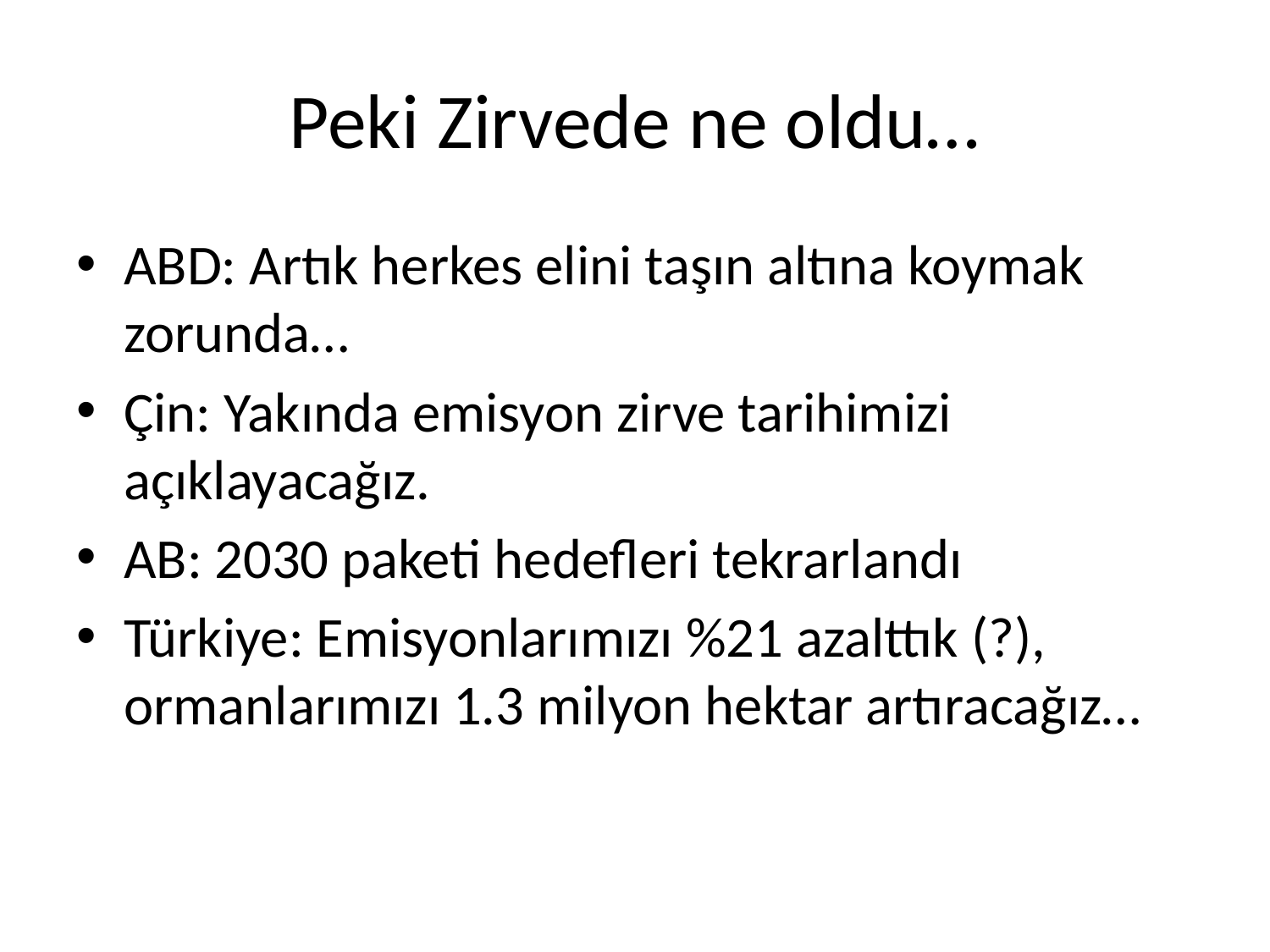

# Peki Zirvede ne oldu…
ABD: Artık herkes elini taşın altına koymak zorunda…
Çin: Yakında emisyon zirve tarihimizi açıklayacağız.
AB: 2030 paketi hedefleri tekrarlandı
Türkiye: Emisyonlarımızı %21 azalttık (?), ormanlarımızı 1.3 milyon hektar artıracağız…